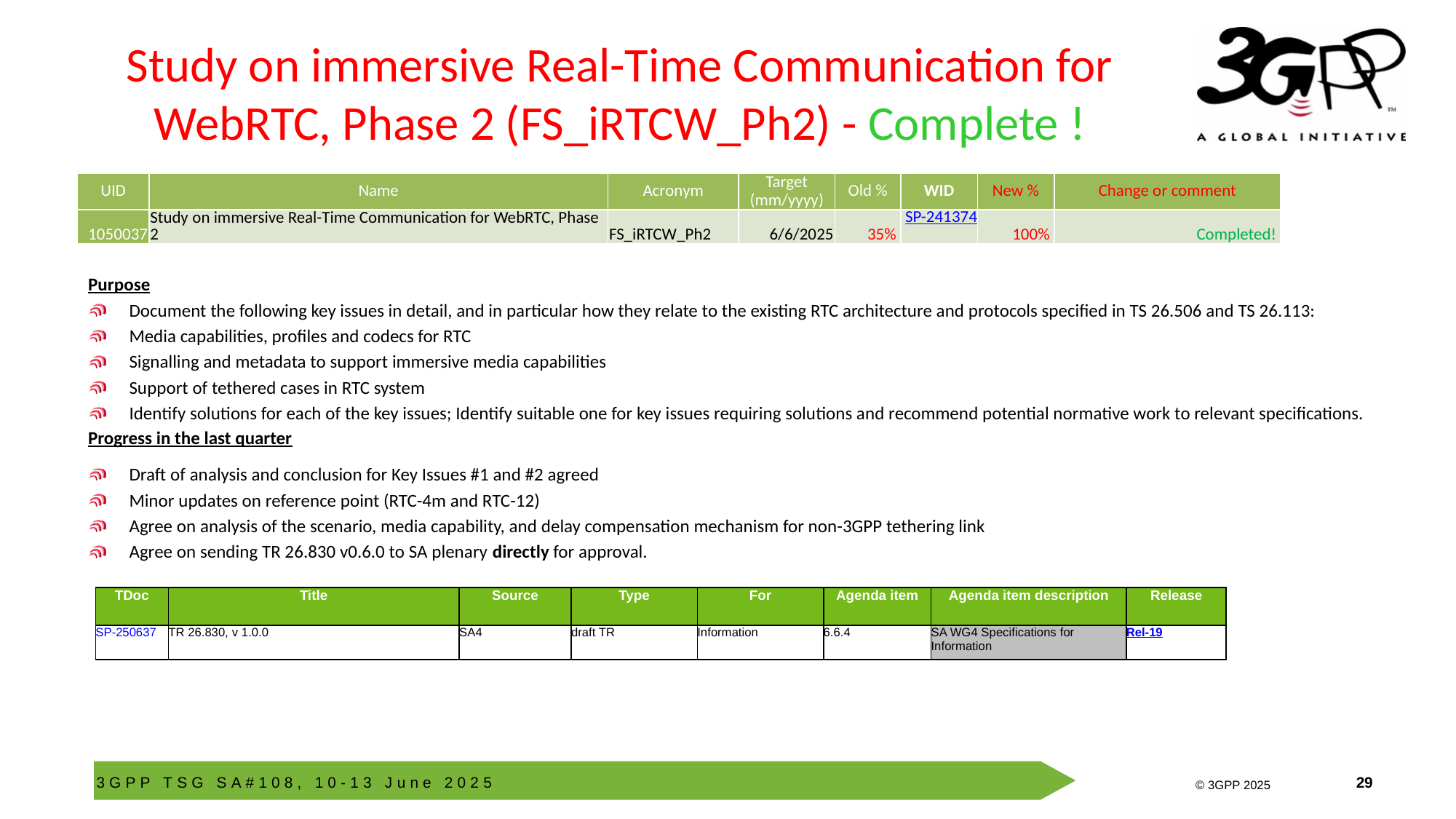

# Study on immersive Real-Time Communication for WebRTC, Phase 2 (FS_iRTCW_Ph2) - Complete !
| UID | Name | Acronym | Target (mm/yyyy) | Old % | WID | New % | Change or comment |
| --- | --- | --- | --- | --- | --- | --- | --- |
| 1050037 | Study on immersive Real-Time Communication for WebRTC, Phase 2 | FS\_iRTCW\_Ph2 | 6/6/2025 | 35% | SP-241374 | 100% | Completed! |
Purpose
Document the following key issues in detail, and in particular how they relate to the existing RTC architecture and protocols specified in TS 26.506 and TS 26.113:
Media capabilities, profiles and codecs for RTC
Signalling and metadata to support immersive media capabilities
Support of tethered cases in RTC system
Identify solutions for each of the key issues; Identify suitable one for key issues requiring solutions and recommend potential normative work to relevant specifications.
Progress in the last quarter
Draft of analysis and conclusion for Key Issues #1 and #2 agreed
Minor updates on reference point (RTC-4m and RTC-12)
Agree on analysis of the scenario, media capability, and delay compensation mechanism for non-3GPP tethering link
Agree on sending TR 26.830 v0.6.0 to SA plenary directly for approval.

| TDoc | Title | Source | Type | For | Agenda item | Agenda item description | Release |
| --- | --- | --- | --- | --- | --- | --- | --- |
| SP-250637 | TR 26.830, v 1.0.0 | SA4 | draft TR | Information | 6.6.4 | SA WG4 Specifications for Information | Rel-19 |